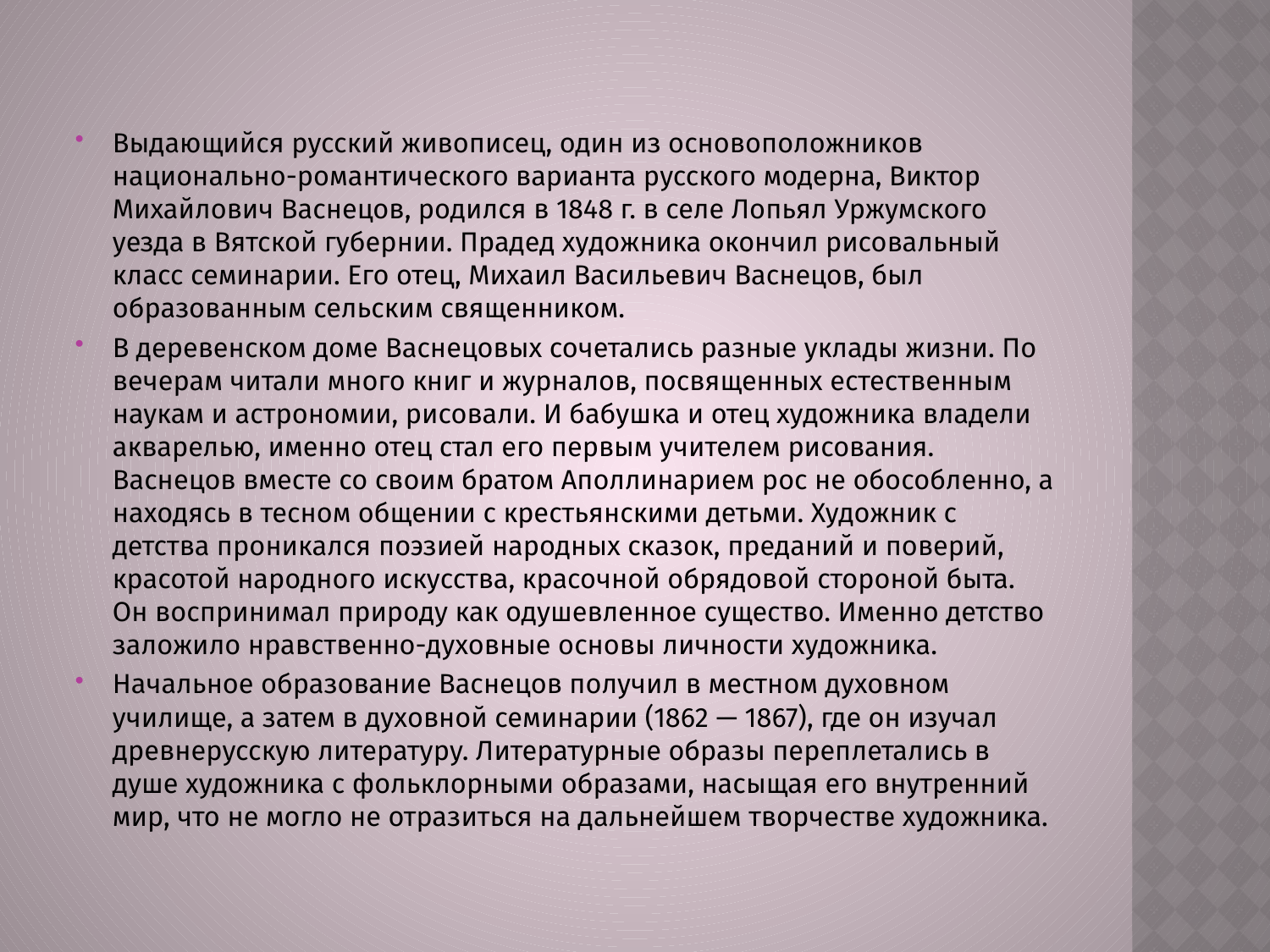

Выдающийся русский живописец, один из основоположников национально-романтического варианта русского модерна, Виктор Михайлович Васнецов, родился в 1848 г. в селе Лопьял Уржумского уезда в Вятской губернии. Прадед художника окончил рисовальный класс семинарии. Его отец, Михаил Васильевич Васнецов, был образованным сельским священником.
В деревенском доме Васнецовых сочетались разные уклады жизни. По вечерам читали много книг и журналов, посвященных естественным наукам и астрономии, рисовали. И бабушка и отец художника владели акварелью, именно отец стал его первым учителем рисования. Васнецов вместе со своим братом Аполлинарием рос не обособленно, а находясь в тесном общении с крестьянскими детьми. Художник с детства проникался поэзией народных сказок, преданий и поверий, красотой народного искусства, красочной обрядовой стороной быта. Он воспринимал природу как одушевленное существо. Именно детство заложило нравственно-духовные основы личности художника.
Начальное образование Васнецов получил в местном духовном училище, а затем в духовной семинарии (1862 — 1867), где он изучал древнерусскую литературу. Литературные образы переплетались в душе художника с фольклорными образами, насыщая его внутренний мир, что не могло не отразиться на дальнейшем творчестве художника.